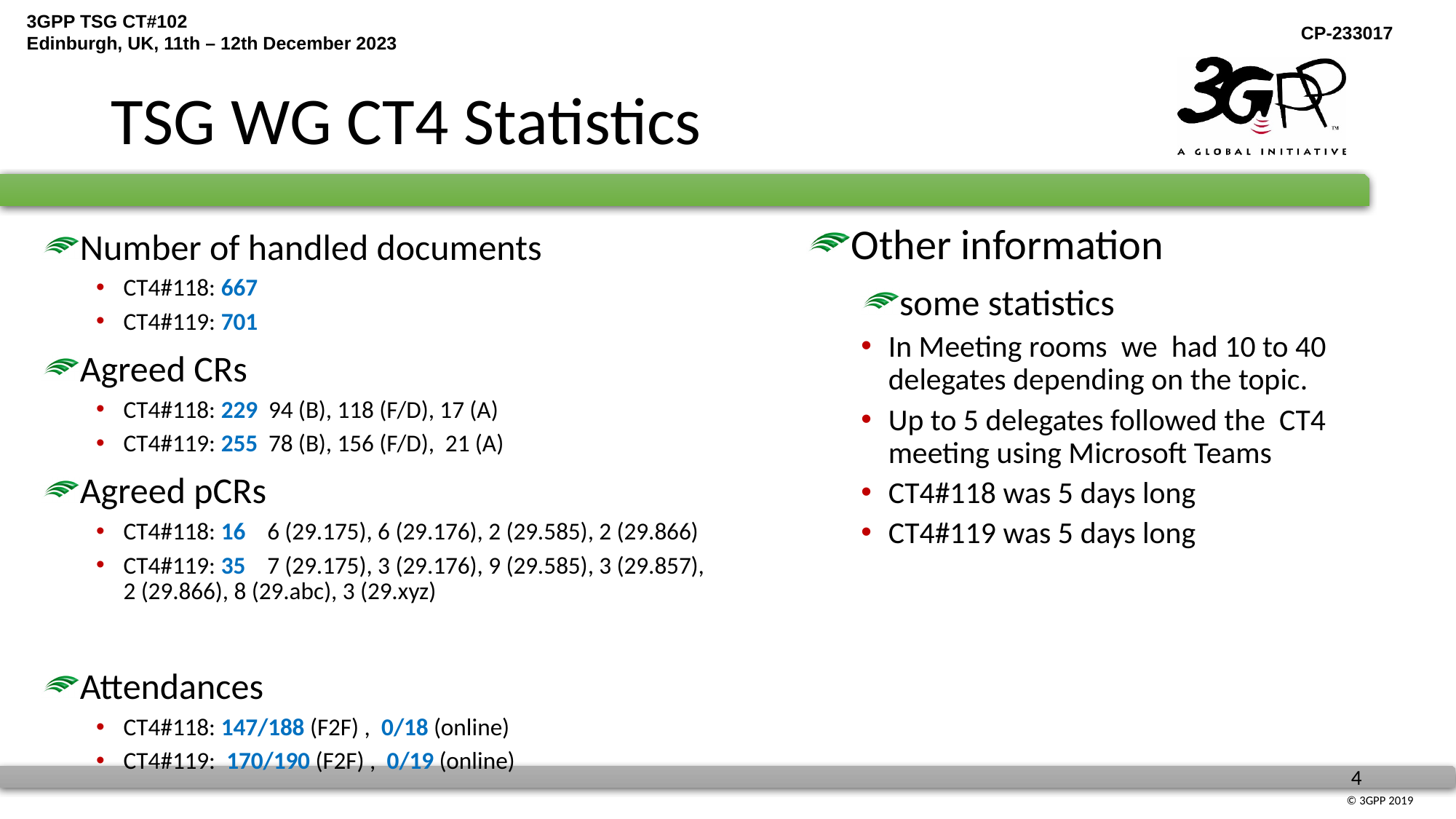

# TSG WG CT4 Statistics
Other information
some statistics
In Meeting rooms  we  had 10 to 40 delegates depending on the topic.
Up to 5 delegates followed the  CT4 meeting using Microsoft Teams
CT4#118 was 5 days long
CT4#119 was 5 days long

Number of handled documents
CT4#118: 667
CT4#119: 701
Agreed CRs
CT4#118: 229  94 (B), 118 (F/D), 17 (A)
CT4#119: 255  78 (B), 156 (F/D),  21 (A)
Agreed pCRs
CT4#118: 16    6 (29.175), 6 (29.176), 2 (29.585), 2 (29.866)
CT4#119: 35    7 (29.175), 3 (29.176), 9 (29.585), 3 (29.857), 2 (29.866), 8 (29.abc), 3 (29.xyz)

Attendances
CT4#118: 147/188 (F2F) ,  0/18 (online)
CT4#119:  170/190 (F2F) ,  0/19 (online)